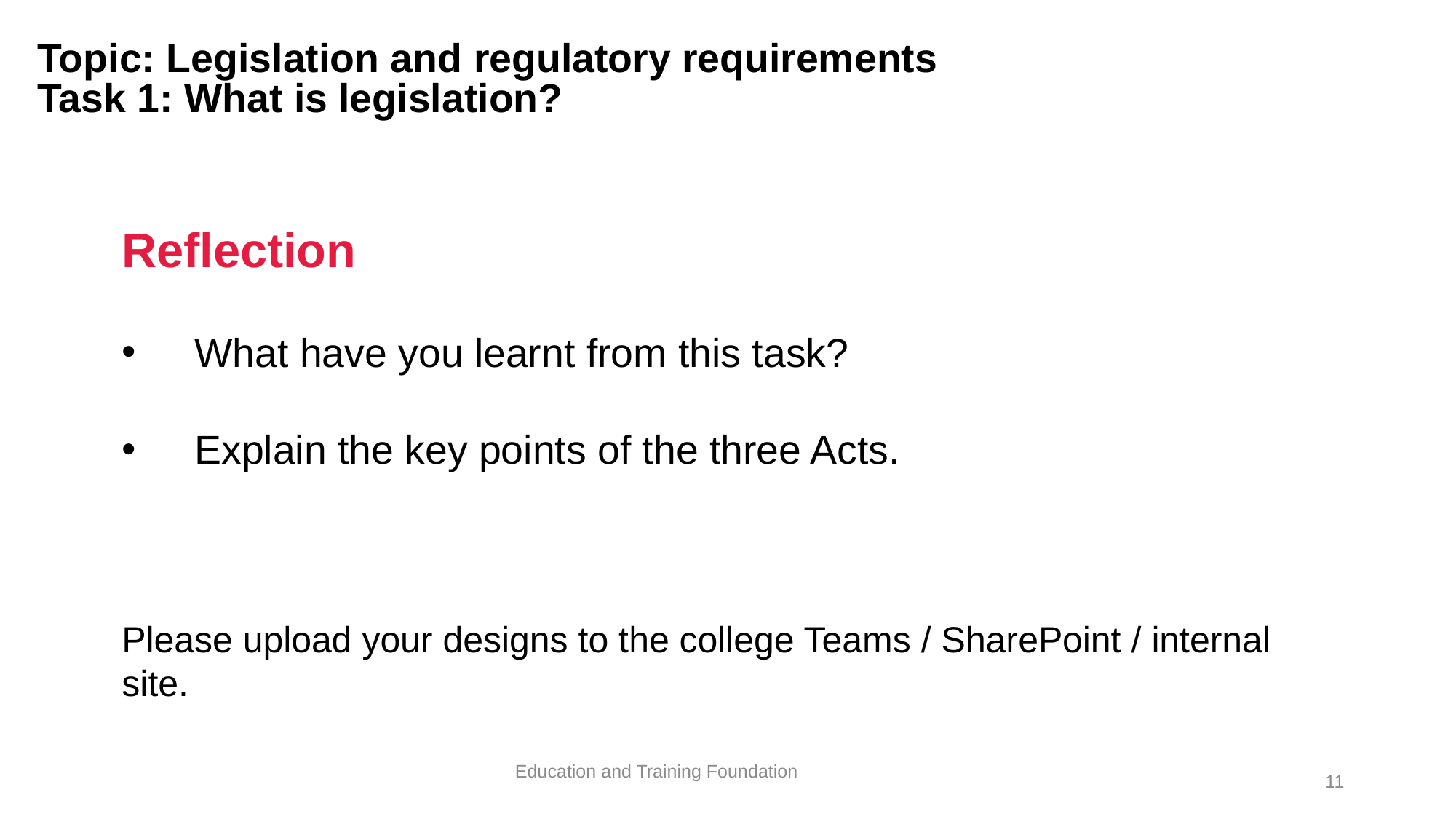

# Topic: Legislation and regulatory requirements Task 1: What is legislation?

Reflection ​

What have you learnt from this task?

Explain the key points of the three Acts.
Please upload your designs to the college Teams / SharePoint / internal site.
Education and Training Foundation
11